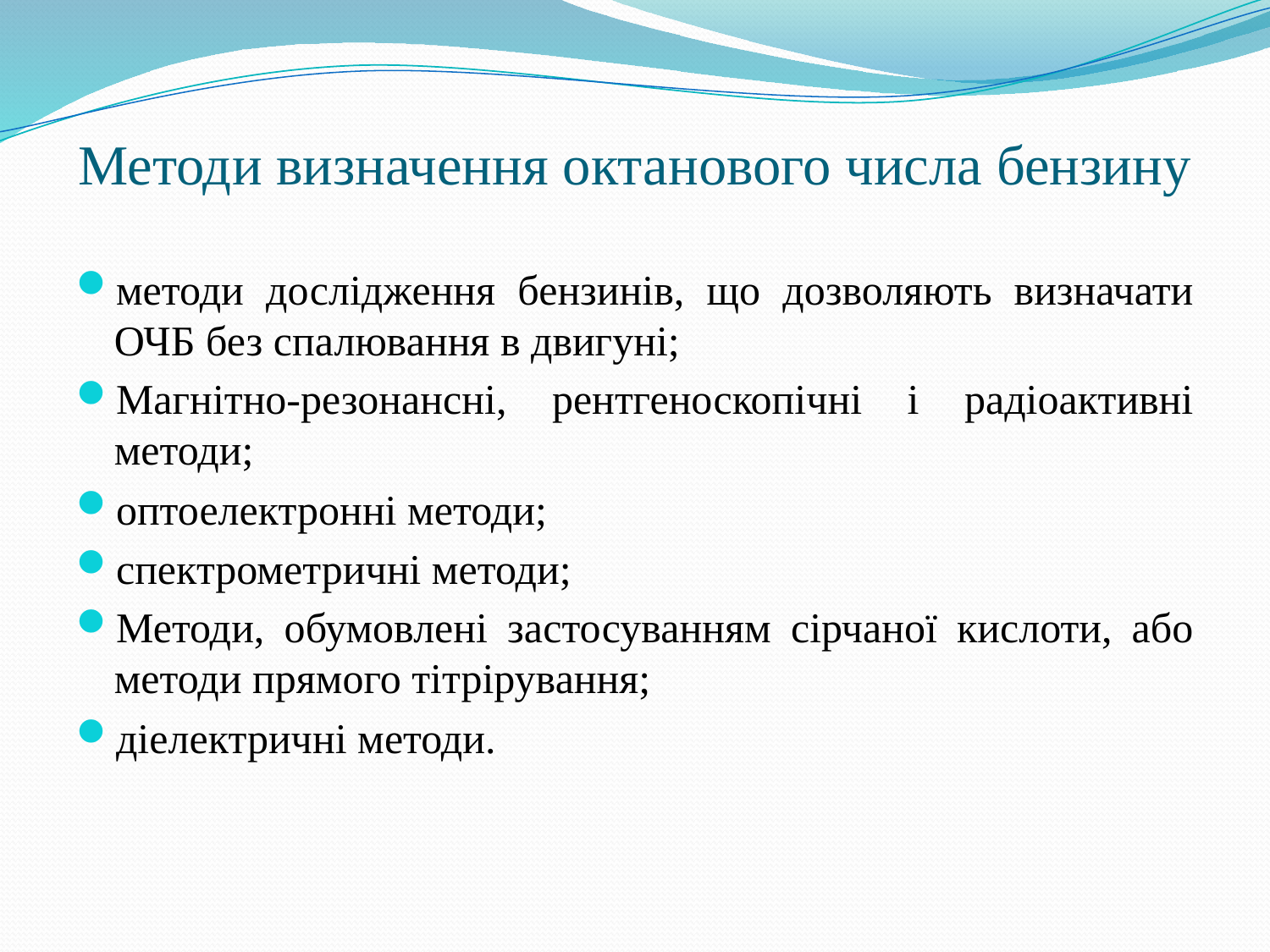

# Методи визначення октанового числа бензину
методи дослідження бензинів, що дозволяють визначати ОЧБ без спалювання в двигуні;
Магнітно-резонансні, рентгеноскопічні і радіоактивні методи;
оптоелектронні методи;
спектрометричні методи;
Методи, обумовлені застосуванням сірчаної кислоти, або методи прямого тітрірування;
діелектричні методи.